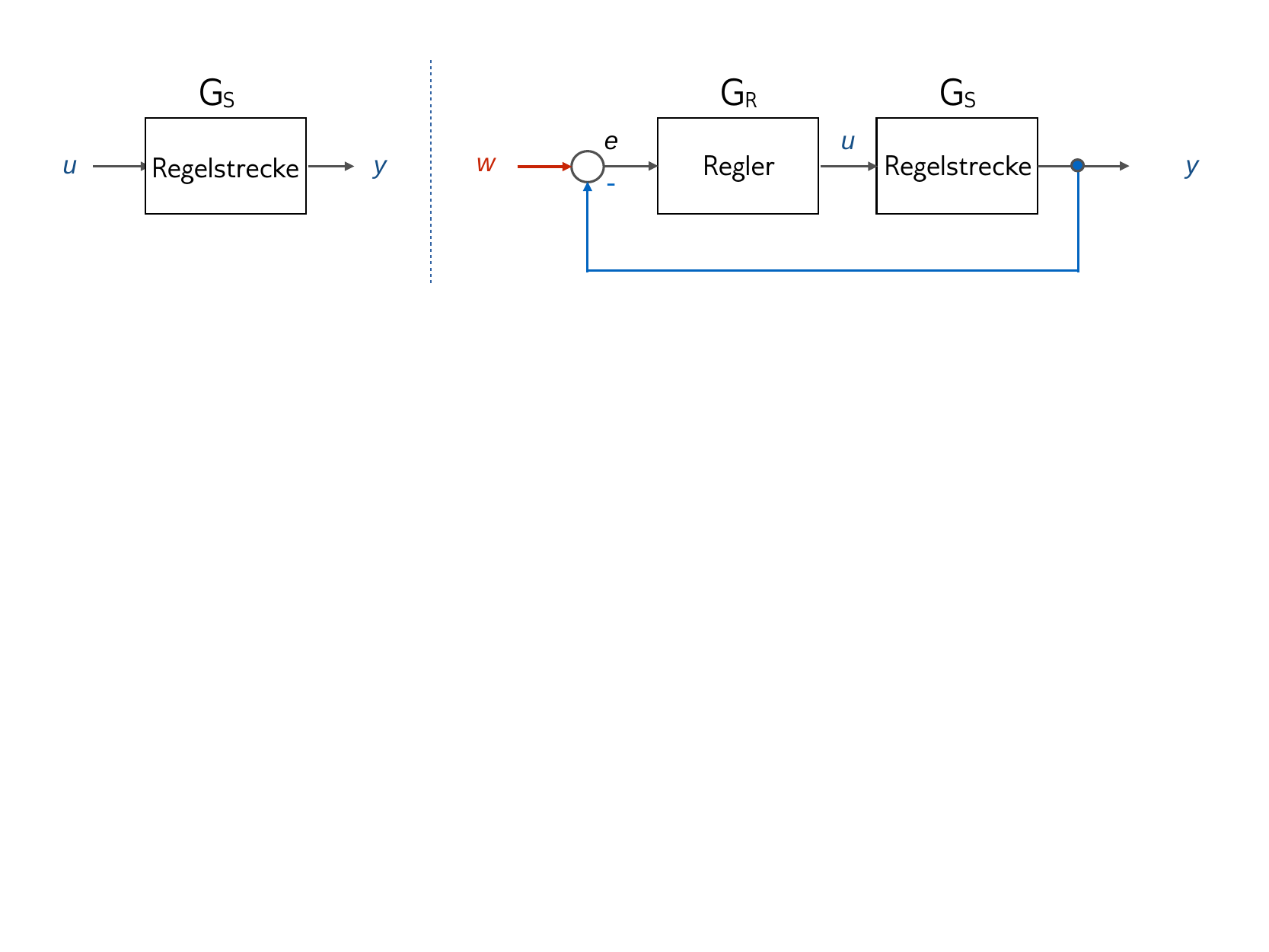

GS
GR
GS

Regelstrecke

Regler

Regelstrecke
e
u
w
u
y
y

-

Sensor